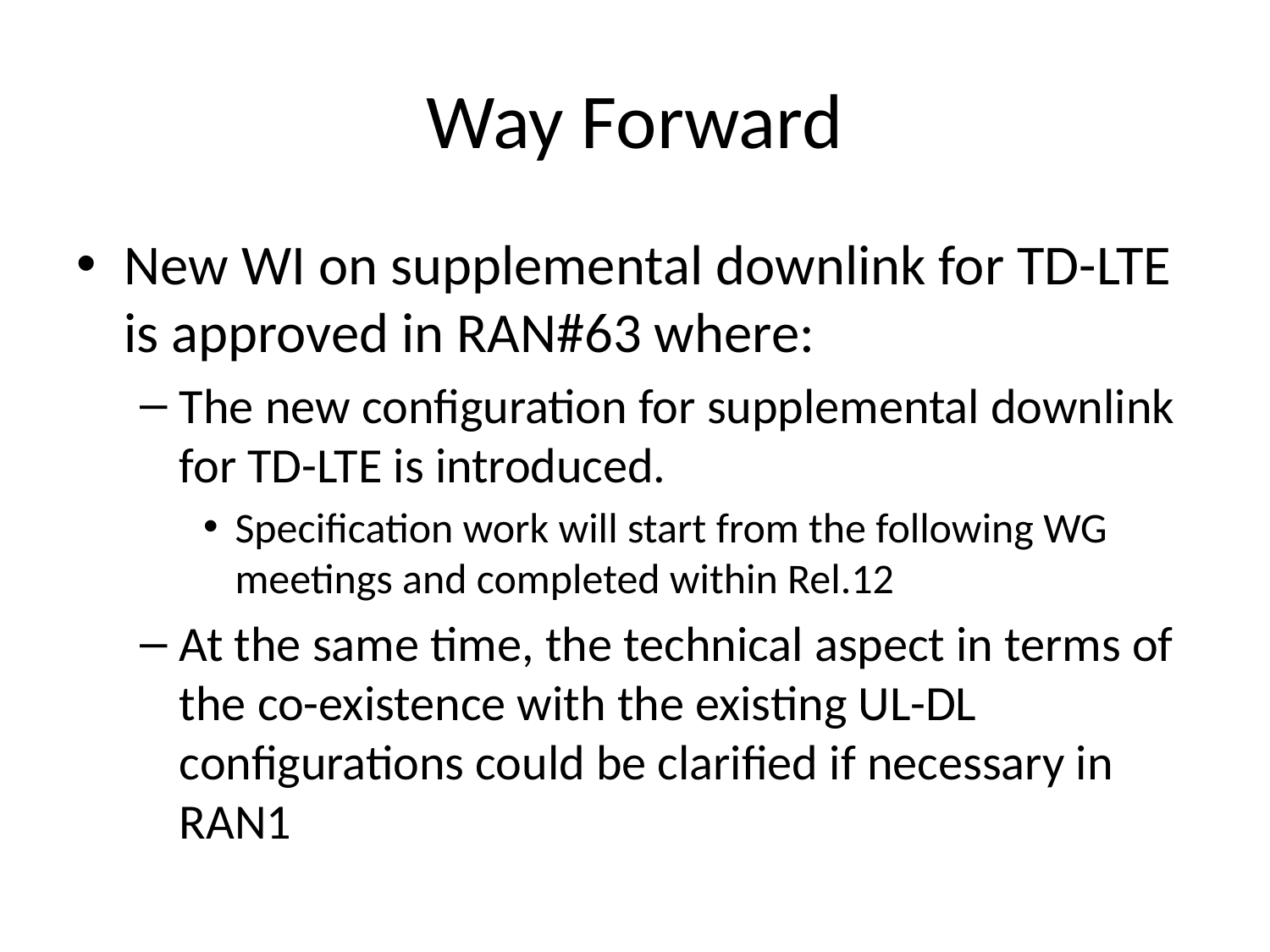

# Way Forward
New WI on supplemental downlink for TD-LTE is approved in RAN#63 where:
The new configuration for supplemental downlink for TD-LTE is introduced.
Specification work will start from the following WG meetings and completed within Rel.12
At the same time, the technical aspect in terms of the co-existence with the existing UL-DL configurations could be clarified if necessary in RAN1